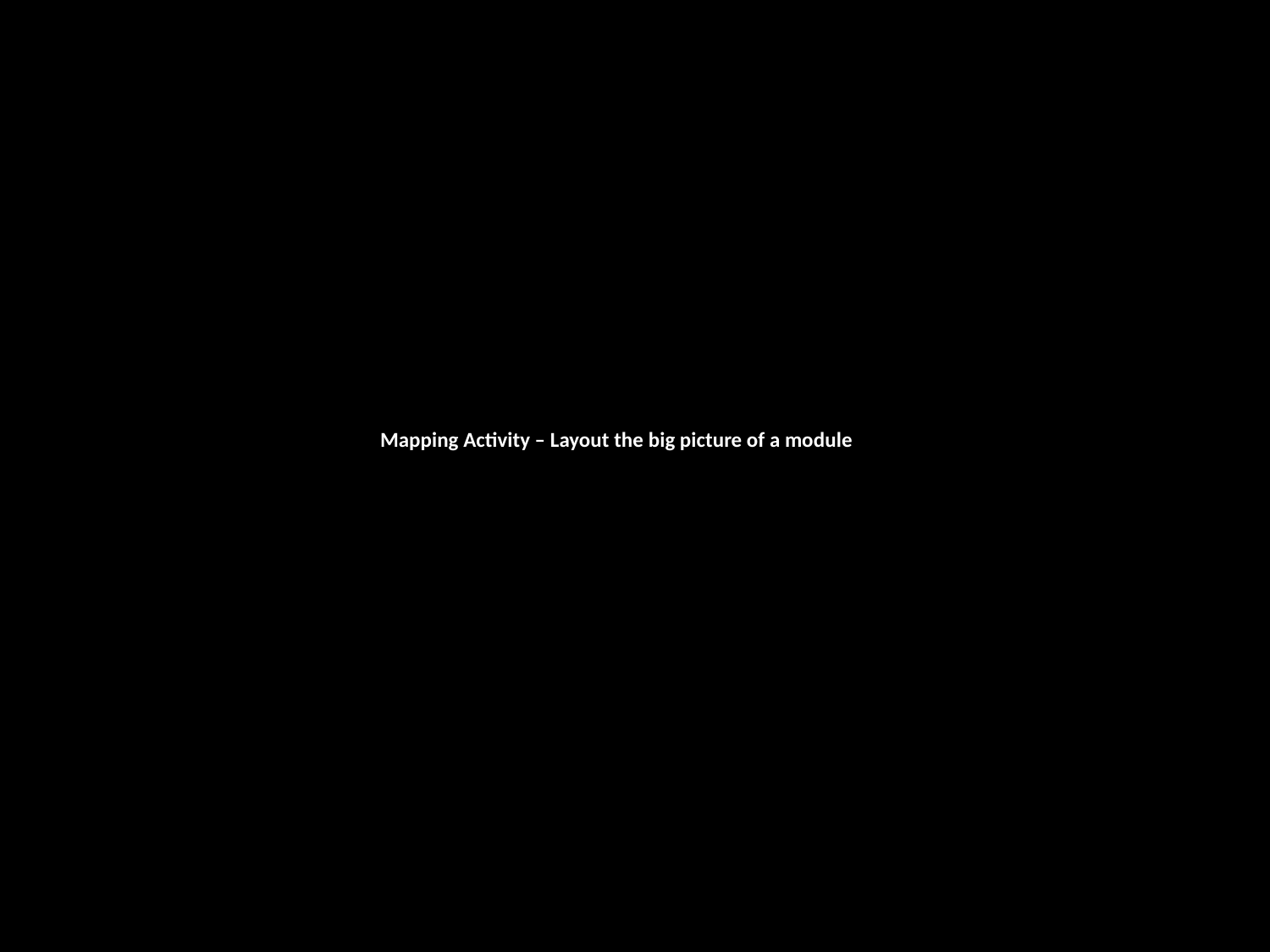

# Mapping Activity – Layout the big picture of a module